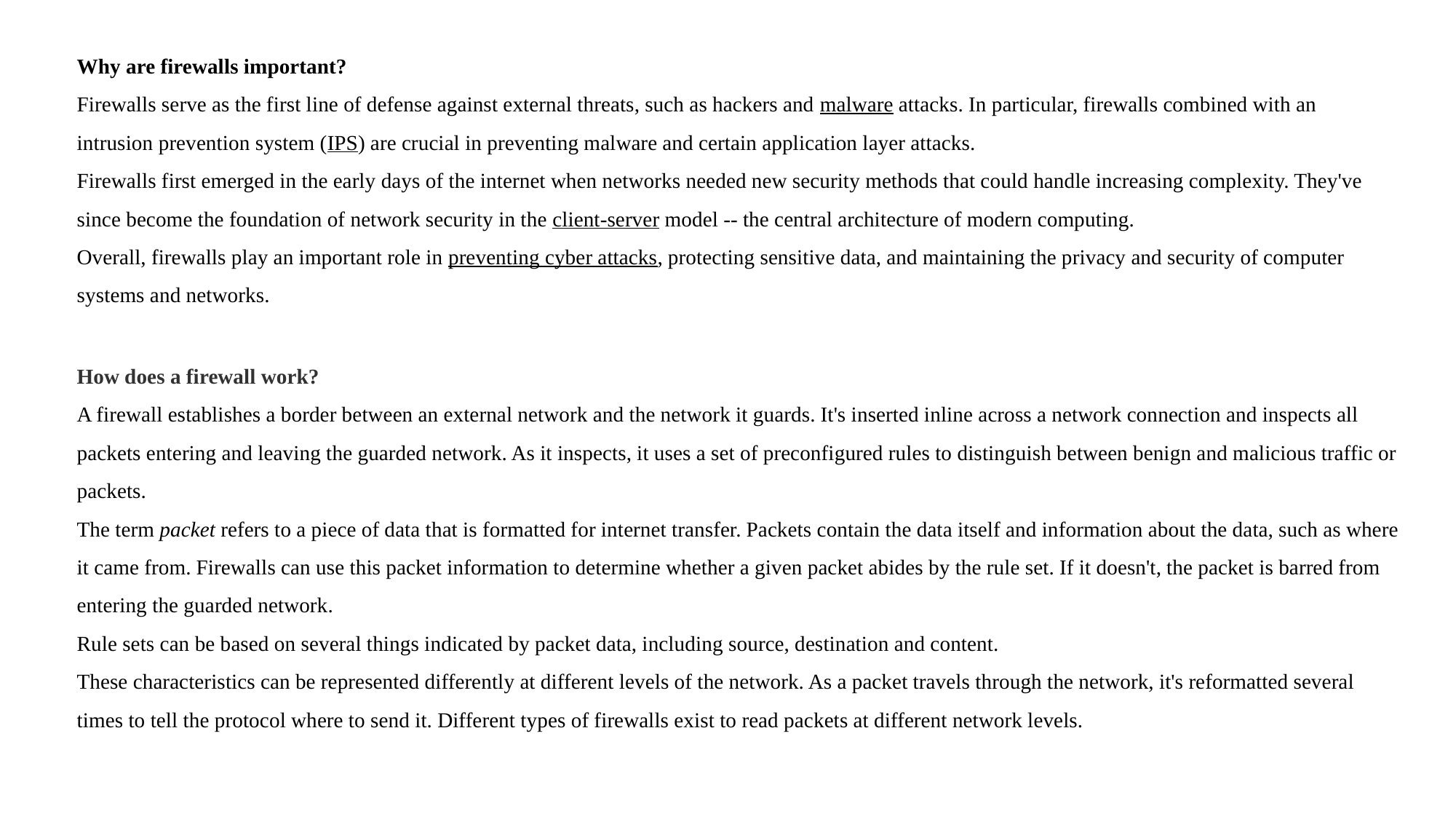

Why are firewalls important?
Firewalls serve as the first line of defense against external threats, such as hackers and malware attacks. In particular, firewalls combined with an intrusion prevention system (IPS) are crucial in preventing malware and certain application layer attacks.
Firewalls first emerged in the early days of the internet when networks needed new security methods that could handle increasing complexity. They've since become the foundation of network security in the client-server model -- the central architecture of modern computing.
Overall, firewalls play an important role in preventing cyber attacks, protecting sensitive data, and maintaining the privacy and security of computer systems and networks.
How does a firewall work?
A firewall establishes a border between an external network and the network it guards. It's inserted inline across a network connection and inspects all packets entering and leaving the guarded network. As it inspects, it uses a set of preconfigured rules to distinguish between benign and malicious traffic or packets.
The term packet refers to a piece of data that is formatted for internet transfer. Packets contain the data itself and information about the data, such as where it came from. Firewalls can use this packet information to determine whether a given packet abides by the rule set. If it doesn't, the packet is barred from entering the guarded network.
Rule sets can be based on several things indicated by packet data, including source, destination and content.
These characteristics can be represented differently at different levels of the network. As a packet travels through the network, it's reformatted several times to tell the protocol where to send it. Different types of firewalls exist to read packets at different network levels.